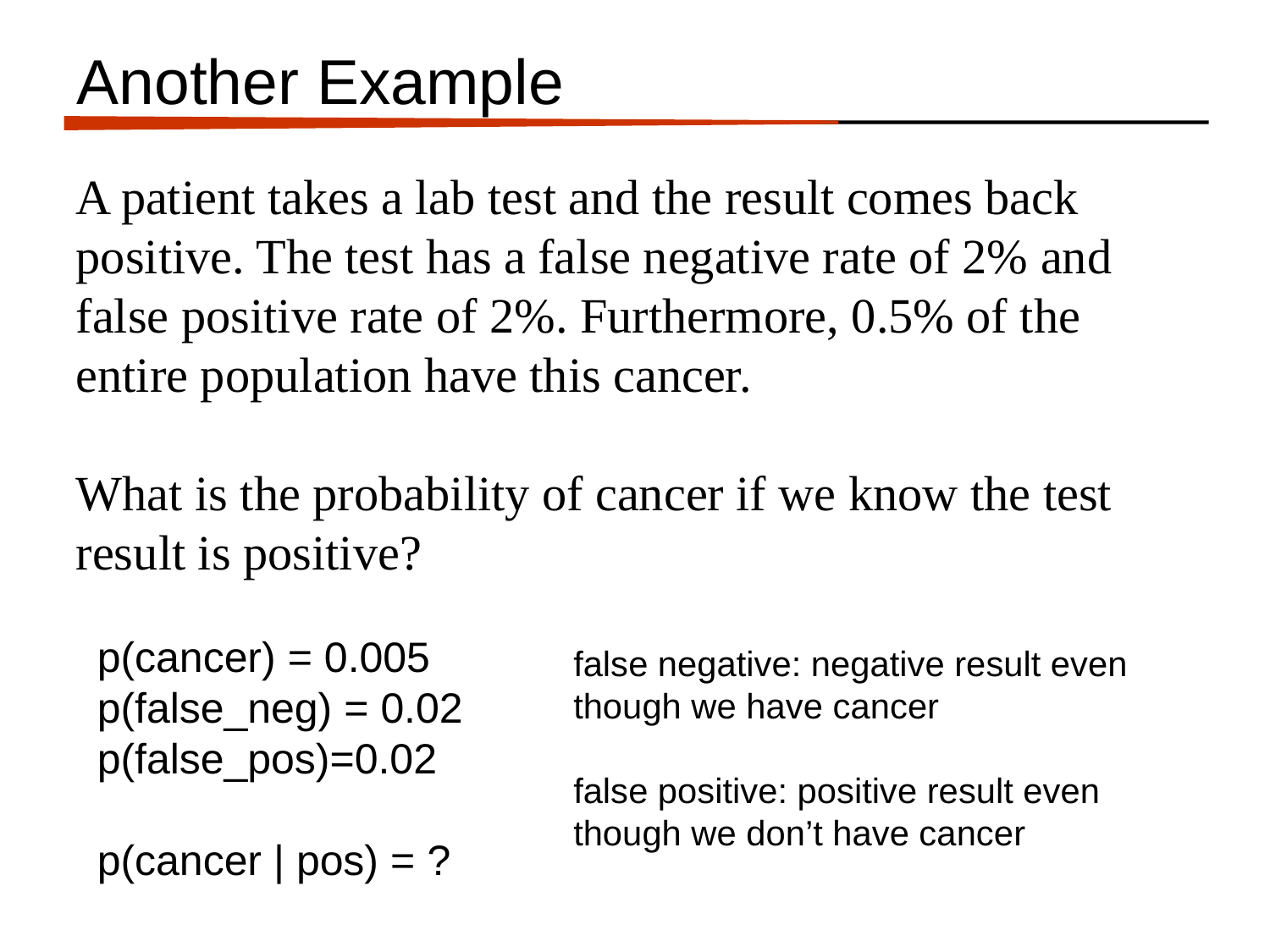

# Another Example
A patient takes a lab test and the result comes back positive. The test has a false negative rate of 2% and false positive rate of 2%. Furthermore, 0.5% of the entire population have this cancer.

What is the probability of cancer if we know the test result is positive?
p(cancer) = 0.005
p(false_neg) = 0.02
p(false_pos)=0.02

p(cancer | pos) = ?
false negative: negative result even though we have cancer

false positive: positive result even though we don’t have cancer
We want:
P(Cancer=P|Test=P)
We know:
A: Test=P
P(Test=P|Cancer=N) = 0.03
P(Test=N|Cancer=P) = 0.02
P(Cancer=P) = 0.008